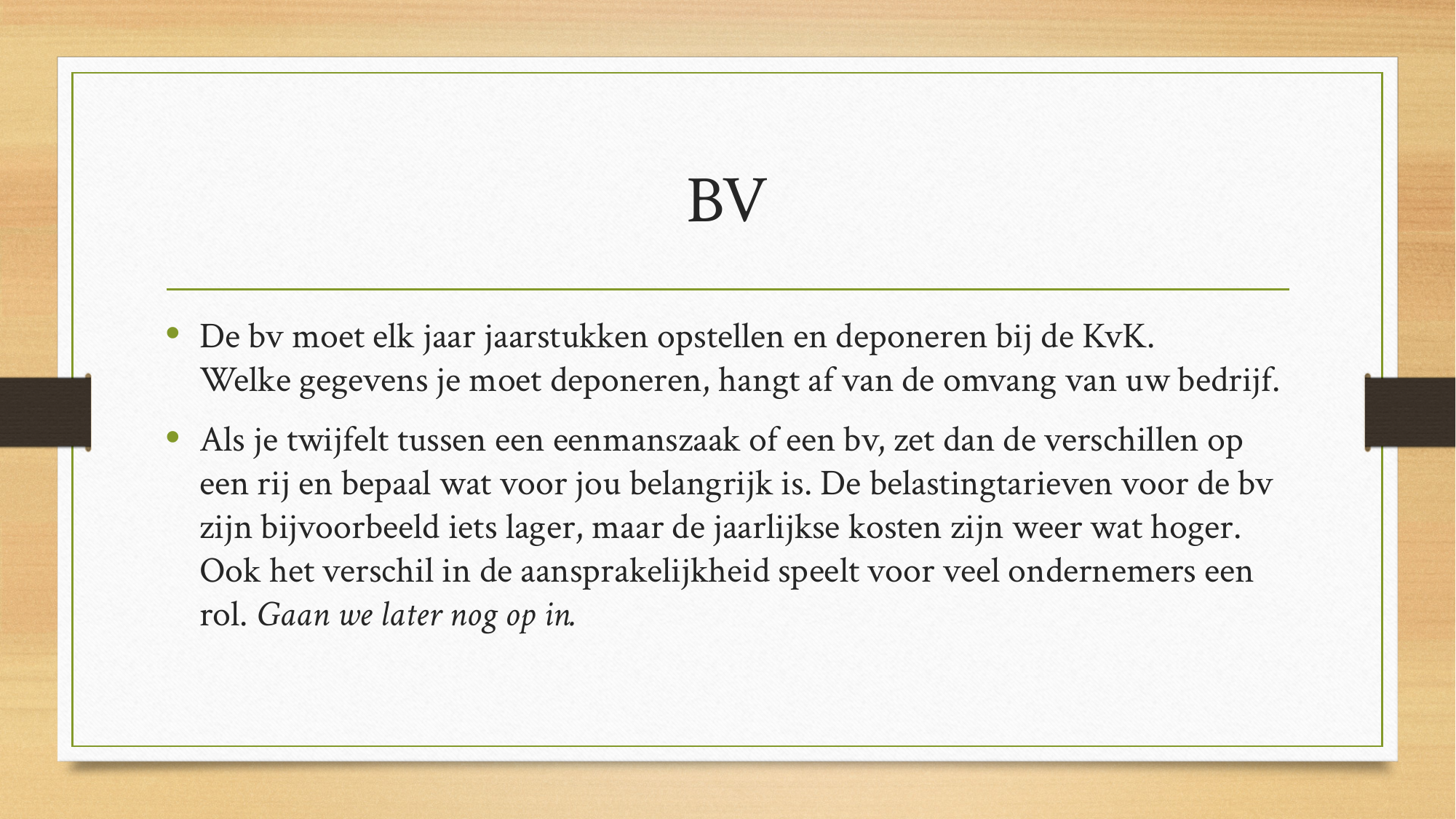

# BV
De bv moet elk jaar jaarstukken opstellen en deponeren bij de KvK. Welke gegevens je moet deponeren, hangt af van de omvang van uw bedrijf.
Als je twijfelt tussen een eenmanszaak of een bv, zet dan de verschillen op een rij en bepaal wat voor jou belangrijk is. De belastingtarieven voor de bv zijn bijvoorbeeld iets lager, maar de jaarlijkse kosten zijn weer wat hoger. Ook het verschil in de aansprakelijkheid speelt voor veel ondernemers een rol. Gaan we later nog op in.